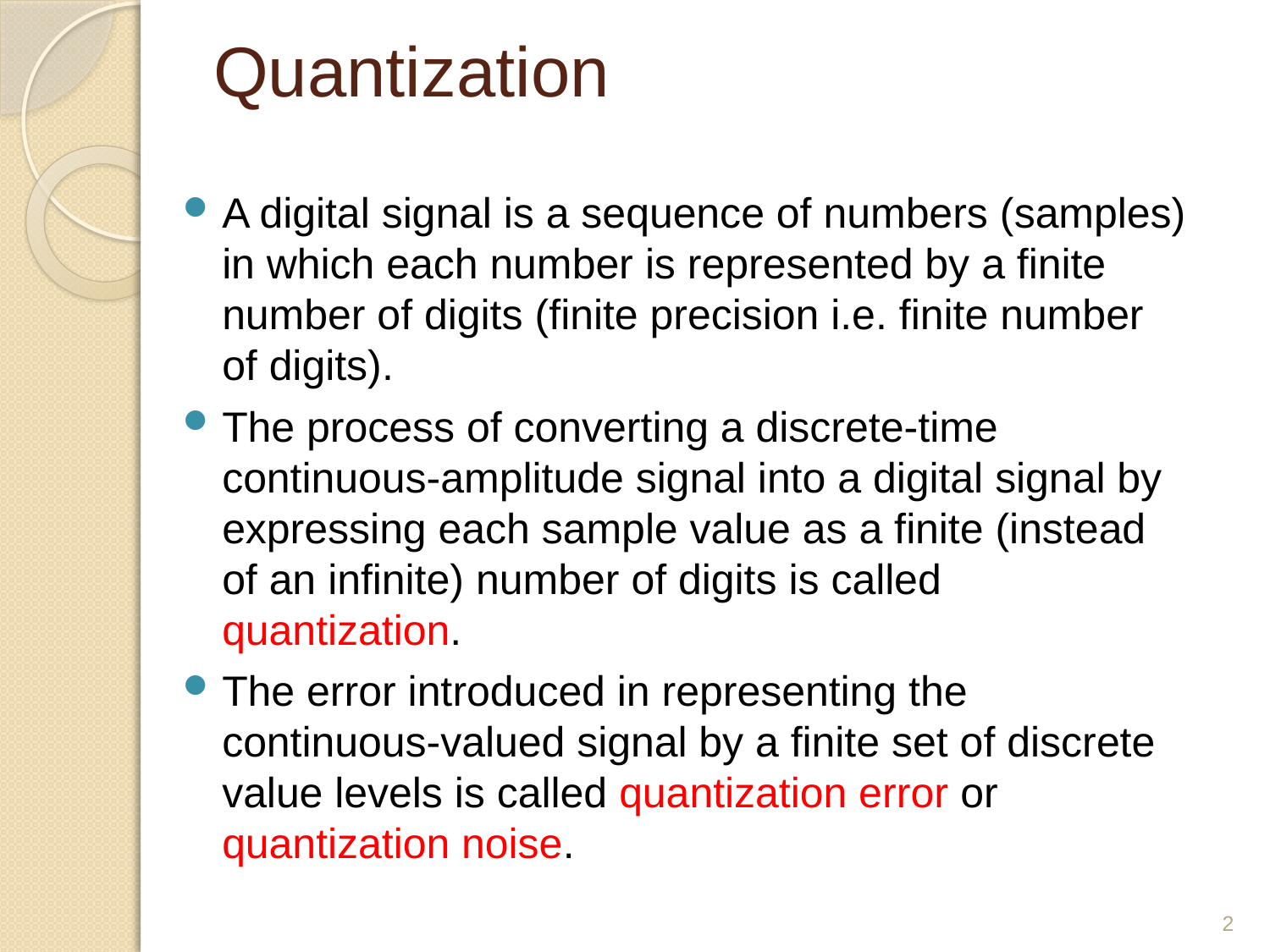

# Quantization
A digital signal is a sequence of numbers (samples) in which each number is represented by a finite number of digits (finite precision i.e. finite number of digits).
The process of converting a discrete-time continuous-amplitude signal into a digital signal by expressing each sample value as a finite (instead of an infinite) number of digits is called quantization.
The error introduced in representing the continuous-valued signal by a finite set of discrete value levels is called quantization error or quantization noise.
2